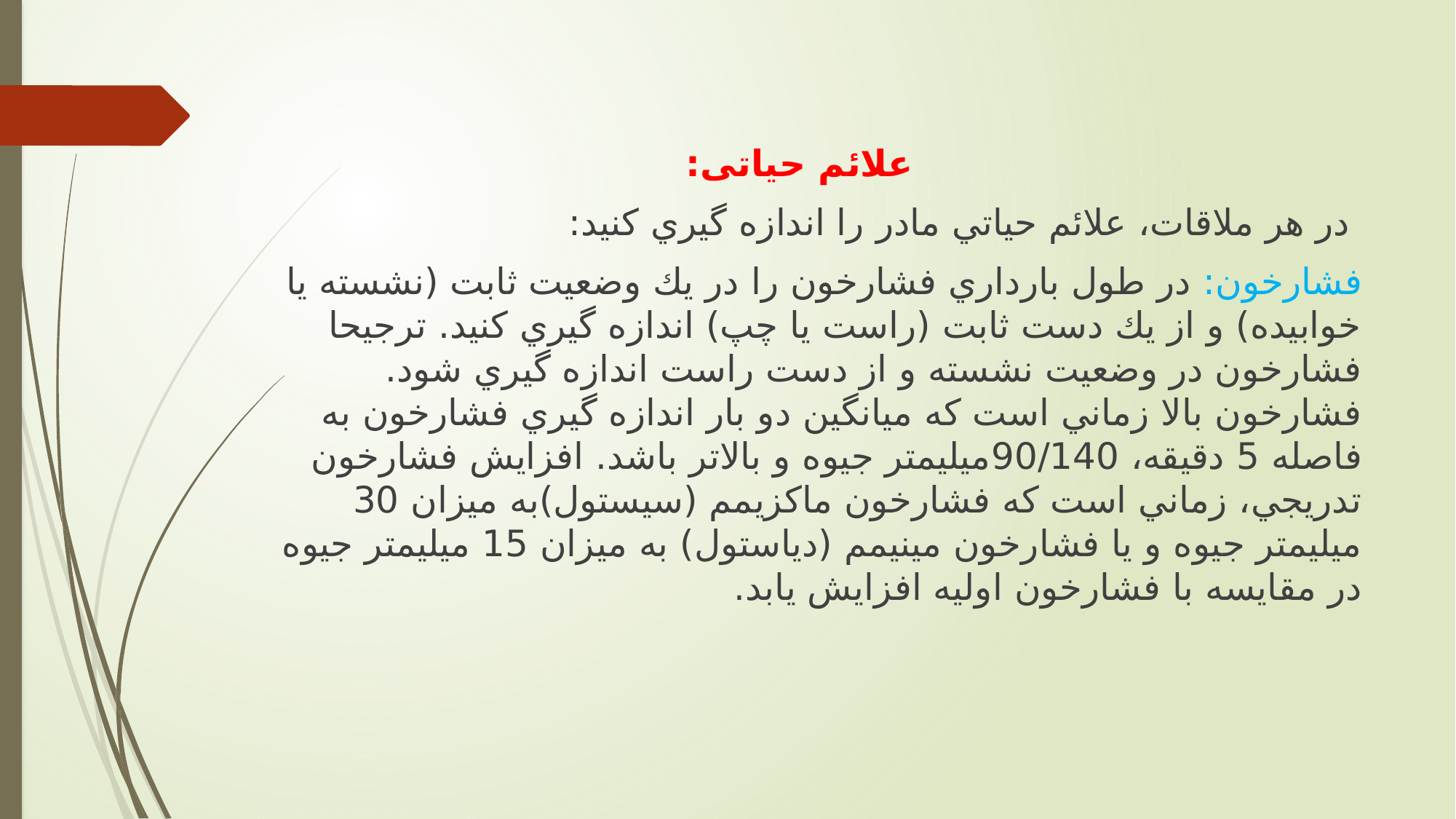

علائم حیاتی:
 در هر ملاقات، علائم حیاتي مادر را اندازه گیري کنید:
فشارخون: در طول بارداري فشارخون را در يك وضعیت ثابت (نشسته يا خوابیده) و از يك دست ثابت (راست يا چپ) اندازه گیري کنید. ترجیحا فشارخون در وضعیت نشسته و از دست راست اندازه گیري شود. فشارخون بالا زماني است که میانگین دو بار اندازه گیري فشارخون به فاصله 5 دقیقه، 90/140میلیمتر جیوه و بالاتر باشد. افزايش فشارخون تدريجي، زماني است که فشارخون ماکزيمم (سیستول)به میزان 30 میلیمتر جیوه و يا فشارخون مینیمم (دياستول) به میزان 15 میلیمتر جیوه در مقايسه با فشارخون اولیه افزايش يابد.